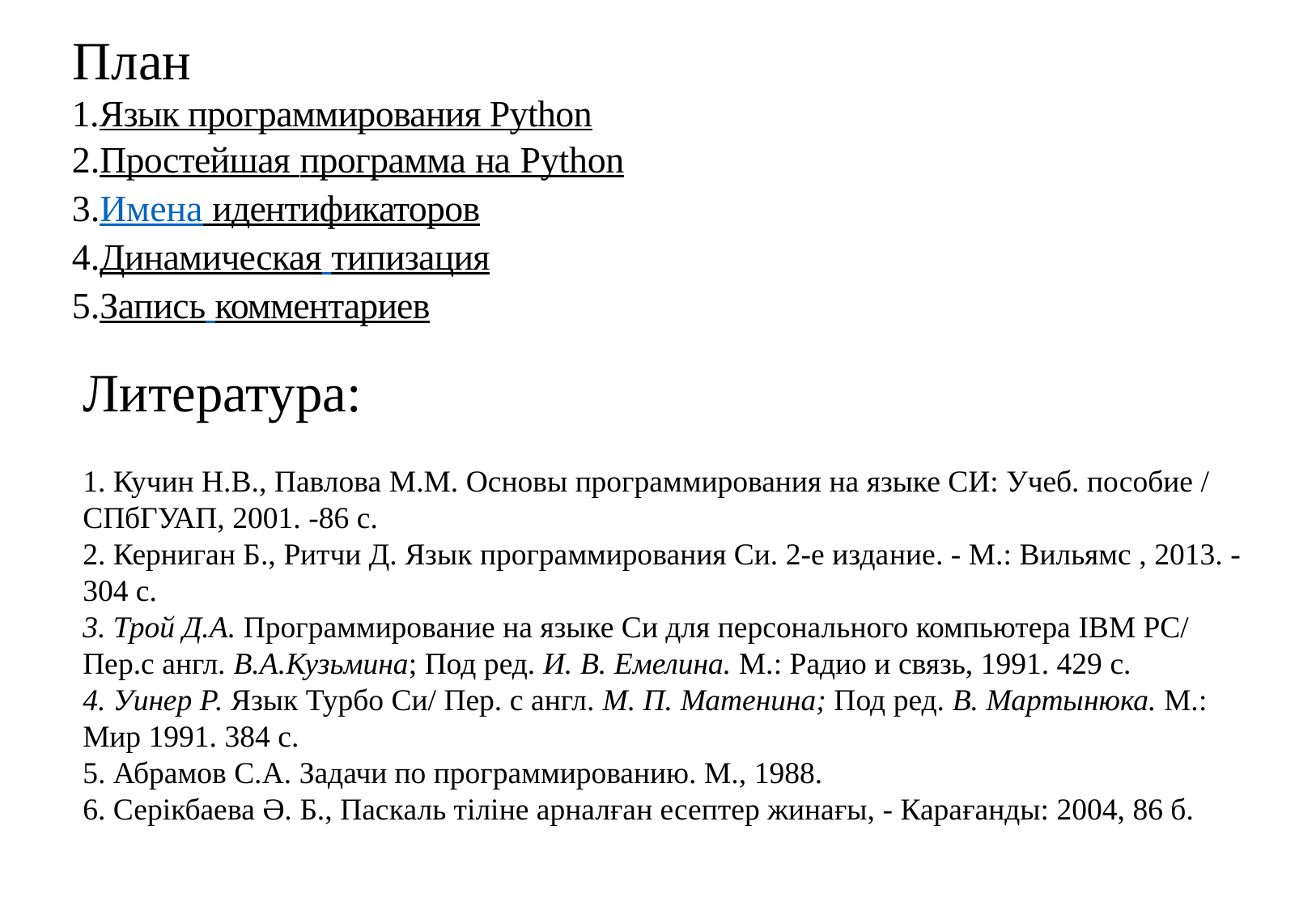

План
# 1.Язык программирования Python
Простейшая программа на Python
Имена идентификаторов
Динамическая типизация
Запись комментариев
Литература:
1. Кучин Н.В., Павлова М.М. Основы программирования на языке СИ: Учеб. пособие / СПбГУАП, 2001. -86 с.
2. Керниган Б., Ритчи Д. Язык программирования Си. 2-е изда­ние. - М.: Вильямс , 2013. - 304 с.
3. Трой Д.А. Программирование на языке Си для персонального компьютера IBM PC/ Пер.с англ. В.А.Кузьмина; Под ред. И. В. Емелина. М.: Радио и связь, 1991. 429 с.
4. Уинер Р. Язык Турбо Си/ Пер. с англ. М. П. Матенина; Под ред. В. Мартынюка. М.: Мир 1991. 384 с.
5. Абрамов С.А. Задачи по программированию. М., 1988.
6. Серікбаева Ә. Б., Паскаль тіліне арналған есептер жинағы, - Карағанды: 2004, 86 б.